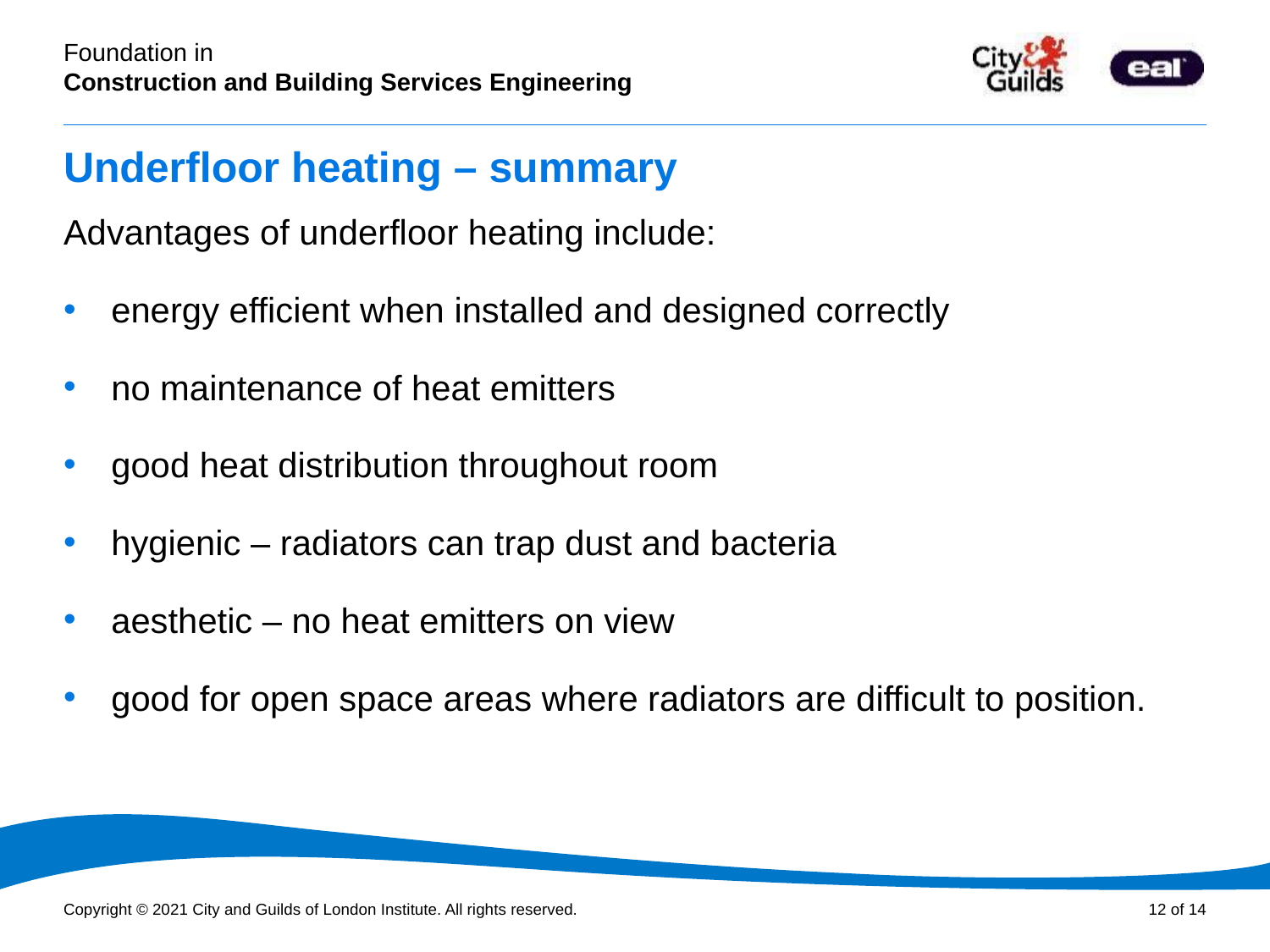

# Underfloor heating – summary
Advantages of underfloor heating include:
energy efficient when installed and designed correctly
no maintenance of heat emitters
good heat distribution throughout room
hygienic – radiators can trap dust and bacteria
aesthetic – no heat emitters on view
good for open space areas where radiators are difficult to position.